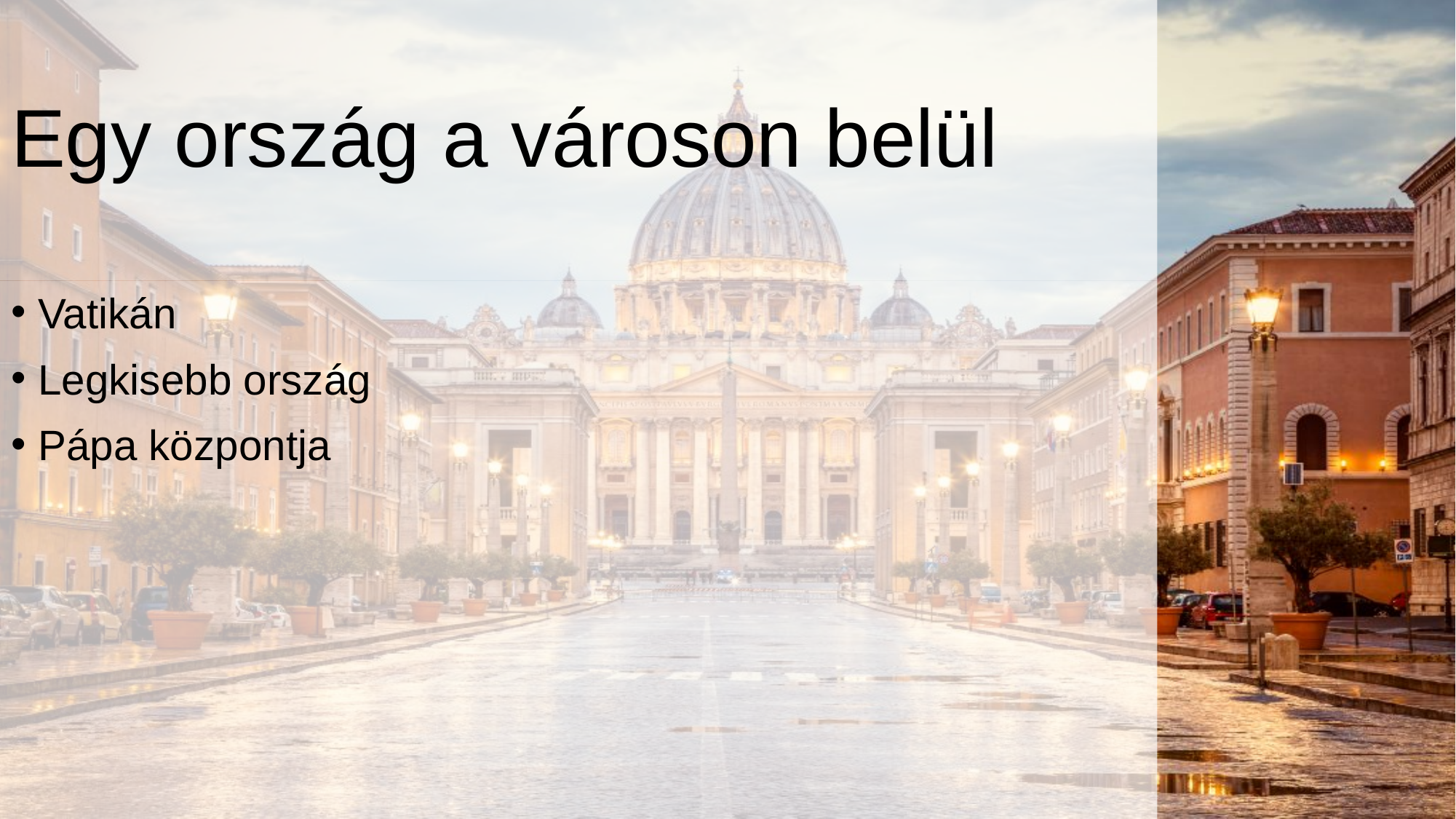

# Egy ország a városon belül

Vatikán
Legkisebb ország
Pápa központja